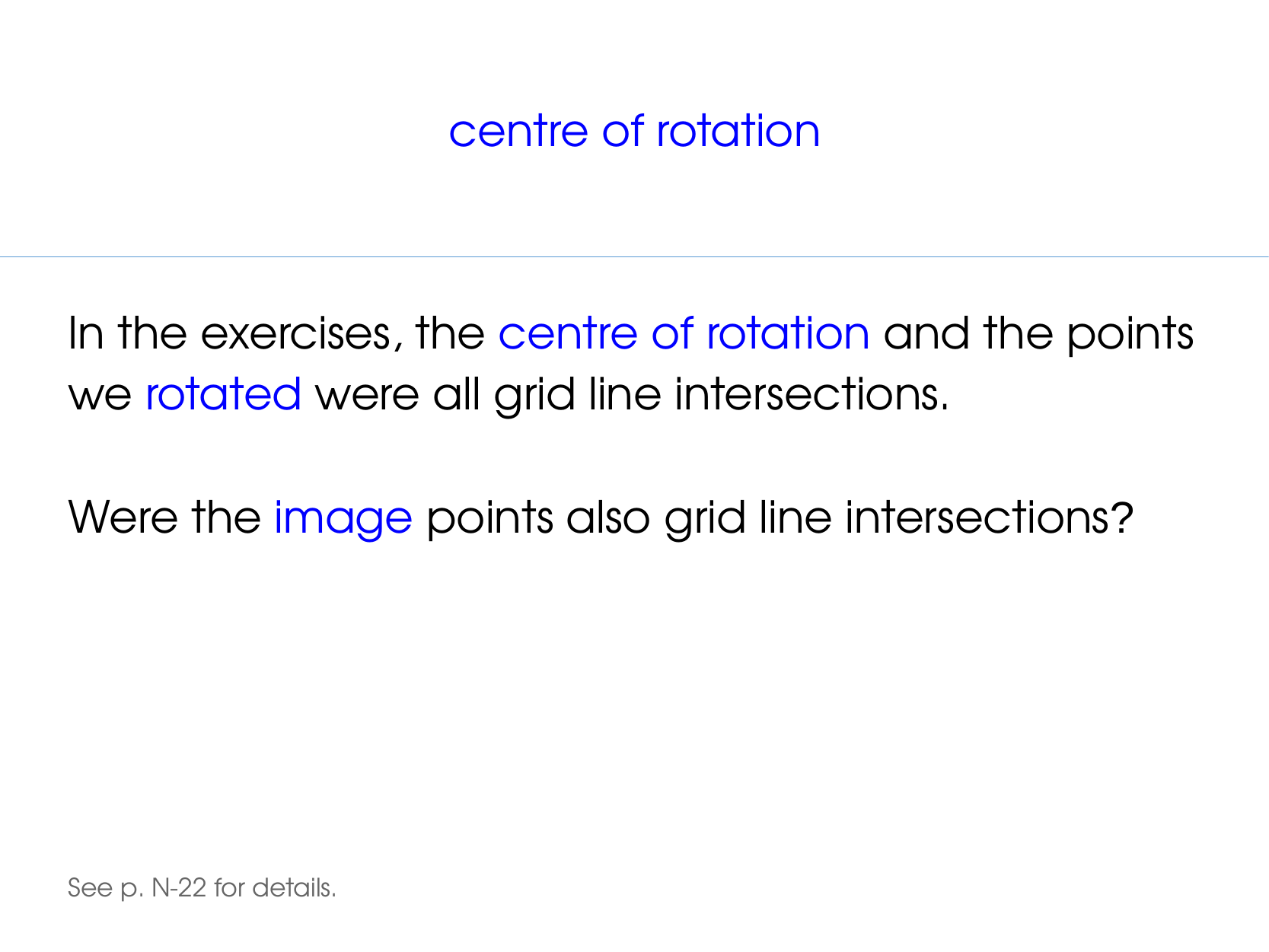

centre of rotation
In the exercises, the centre of rotation and the points we rotated were all grid line intersections.
Were the image points also grid line intersections?
See p. N-22 for details.